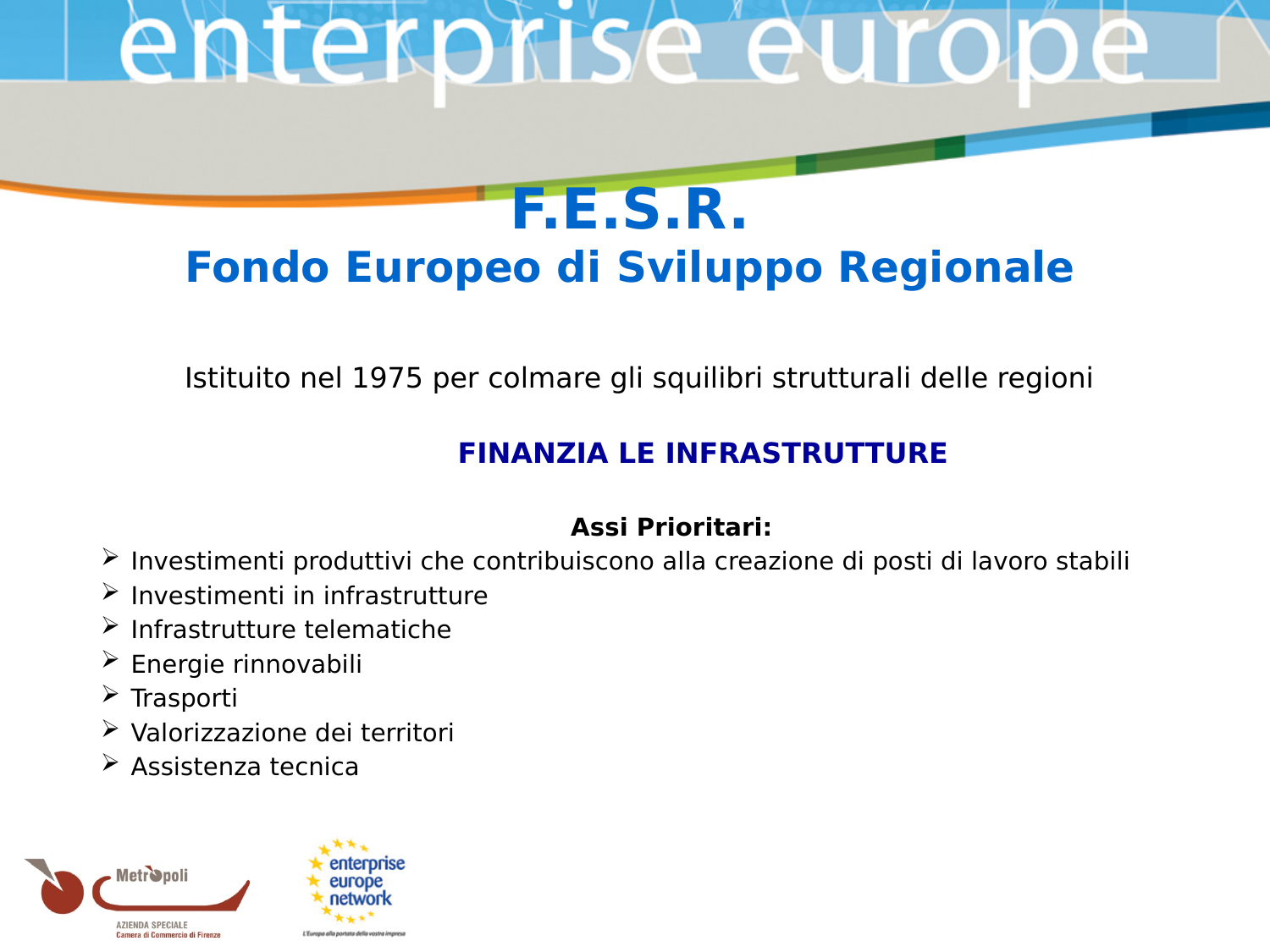

F.E.S.R.
Fondo Europeo di Sviluppo Regionale

Istituito nel 1975 per colmare gli squilibri strutturali delle regioni

	FINANZIA LE INFRASTRUTTURE

Assi Prioritari:
Investimenti produttivi che contribuiscono alla creazione di posti di lavoro stabili
Investimenti in infrastrutture
Infrastrutture telematiche
Energie rinnovabili
Trasporti
Valorizzazione dei territori
Assistenza tecnica